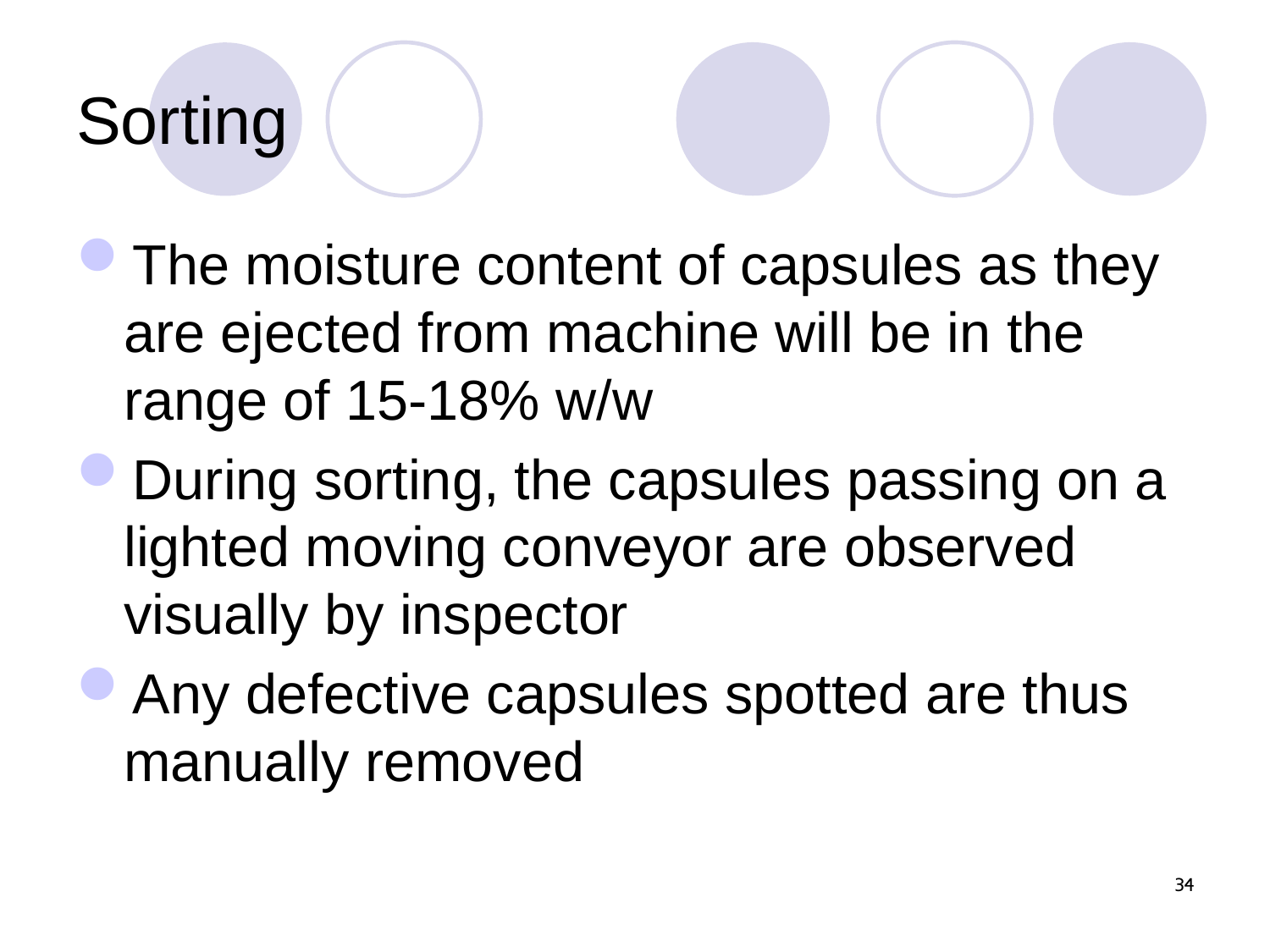

# Sorting
The moisture content of capsules as they are ejected from machine will be in the range of 15-18% w/w
During sorting, the capsules passing on a lighted moving conveyor are observed visually by inspector
Any defective capsules spotted are thus manually removed
34